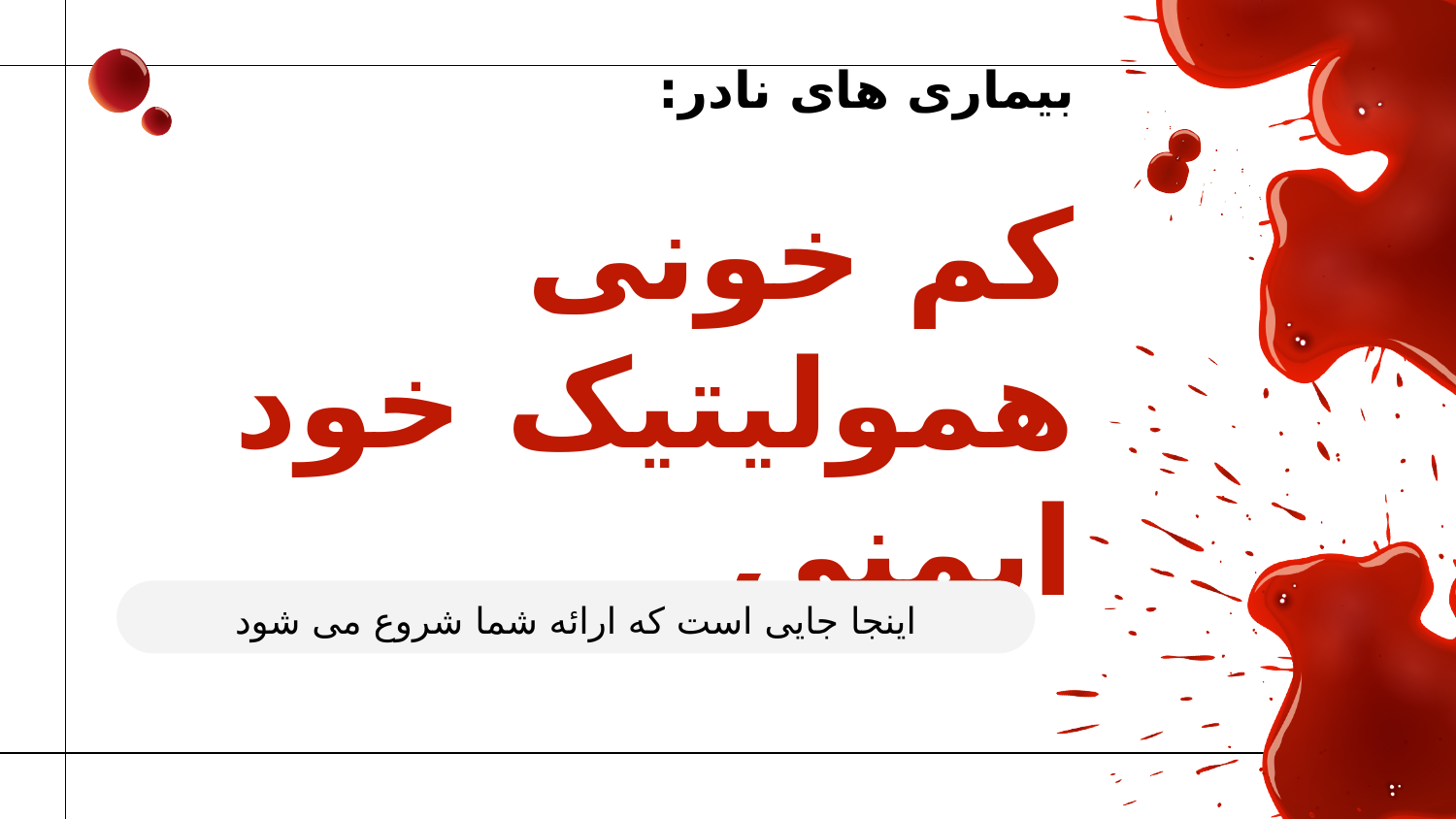

# بیماری های نادر: کم خونی همولیتیک خود ایمنی

اینجا جایی است که ارائه شما شروع می شود